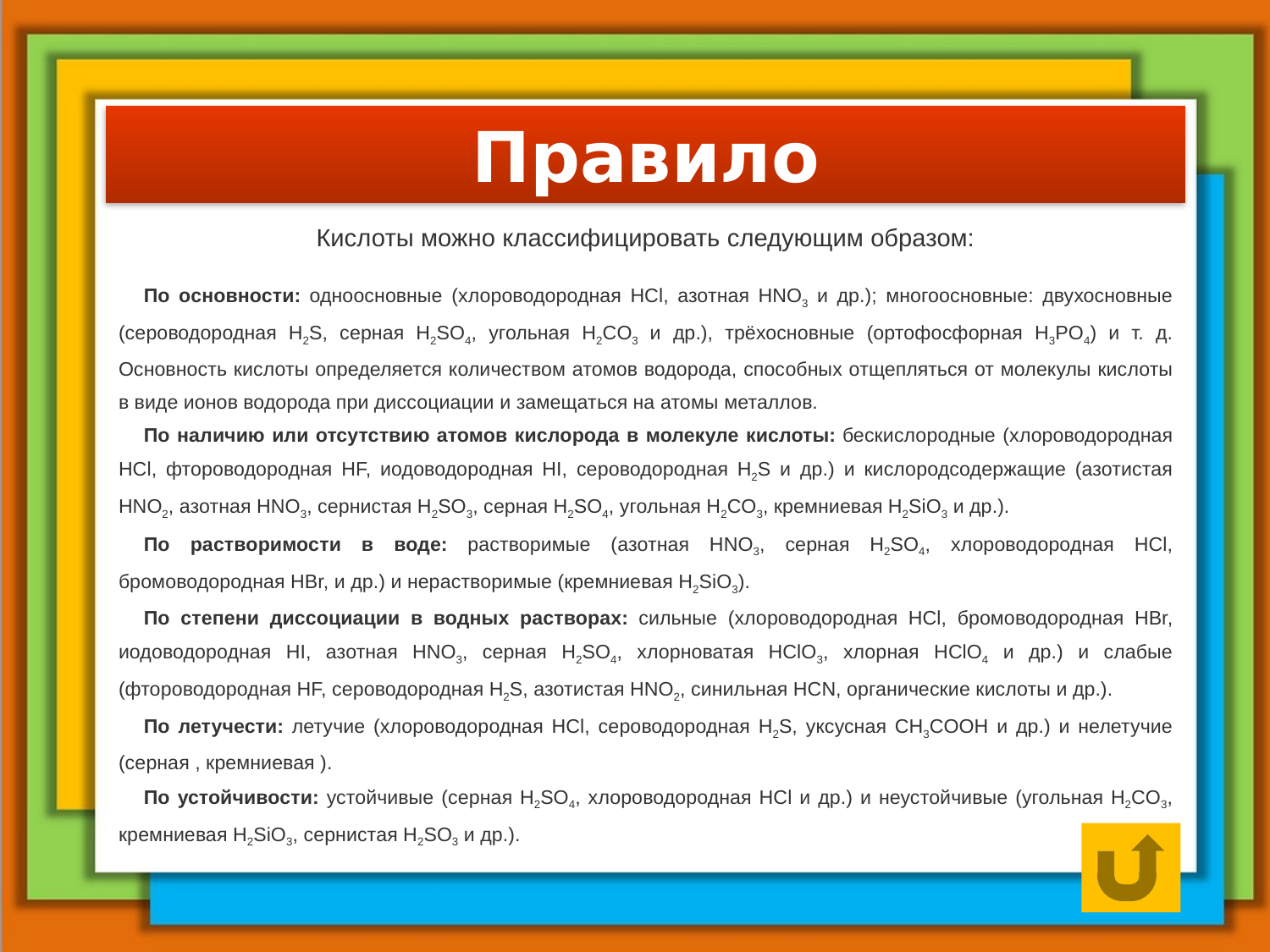

# Правило
Кислоты можно классифицировать следующим образом:
По основности: одноосновные (хлороводородная HCl, азотная HNO3 и др.); многоосновные: двухосновные (сероводородная H2S, серная H2SO4, угольная H2CO3 и др.), трёхосновные (ортофосфорная H3PO4) и т. д. Основность кислоты определяется количеством атомов водорода, способных отщепляться от молекулы кислоты в виде ионов водорода при диссоциации и замещаться на атомы металлов.
По наличию или отсутствию атомов кислорода в молекуле кислоты: бескислородные (хлороводородная HCl, фтороводородная HF, иодоводородная HI, сероводородная H2S и др.) и кислородсодержащие (азотистая HNO2, азотная HNO3, сернистая H2SO3, серная H2SO4, угольная H2CO3, кремниевая H2SiO3 и др.).
По растворимости в воде: растворимые (азотная HNO3, серная H2SO4, хлороводородная HCl, бромоводородная HBr, и др.) и нерастворимые (кремниевая H2SiO3).
По степени диссоциации в водных растворах: сильные (хлороводородная HCl, бромоводородная HBr, иодоводородная HI, азотная HNO3, серная H2SO4, хлорноватая HClO3, хлорная HClO4 и др.) и слабые (фтороводородная HF, сероводородная H2S, азотистая HNO2, синильная HCN, органические кислоты и др.).
По летучести: летучие (хлороводородная HCl, сероводородная H2S, уксусная CH3COOH и др.) и нелетучие (серная , кремниевая ).
По устойчивости: устойчивые (серная H2SO4, хлороводородная HCl и др.) и неустойчивые (угольная H2CO3, кремниевая H2SiO3, сернистая H2SO3 и др.).